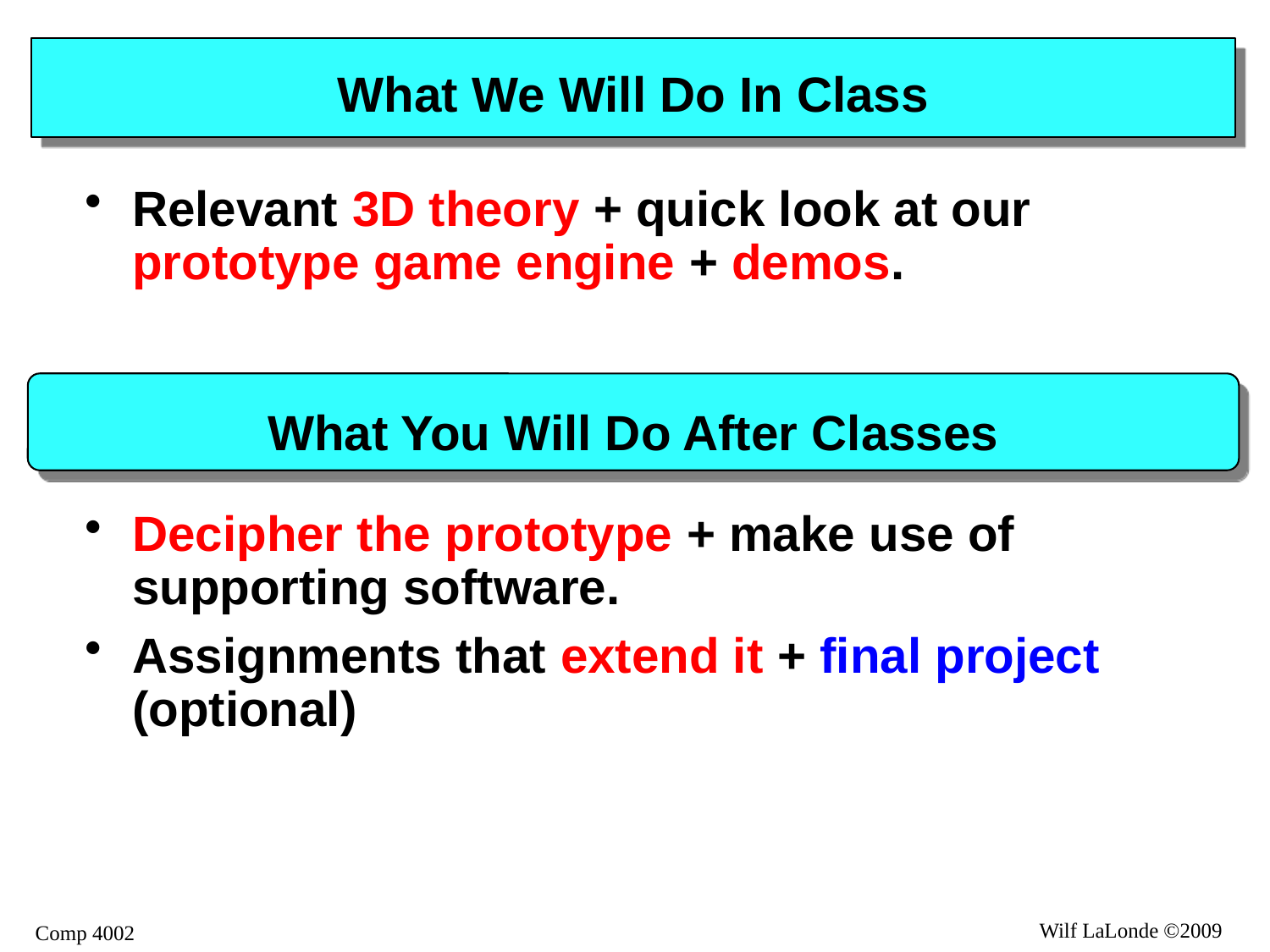

# What We Will Do In Class
Relevant 3D theory + quick look at our prototype game engine + demos.

Decipher the prototype + make use of supporting software.
Assignments that extend it + final project (optional)
What You Will Do After Classes